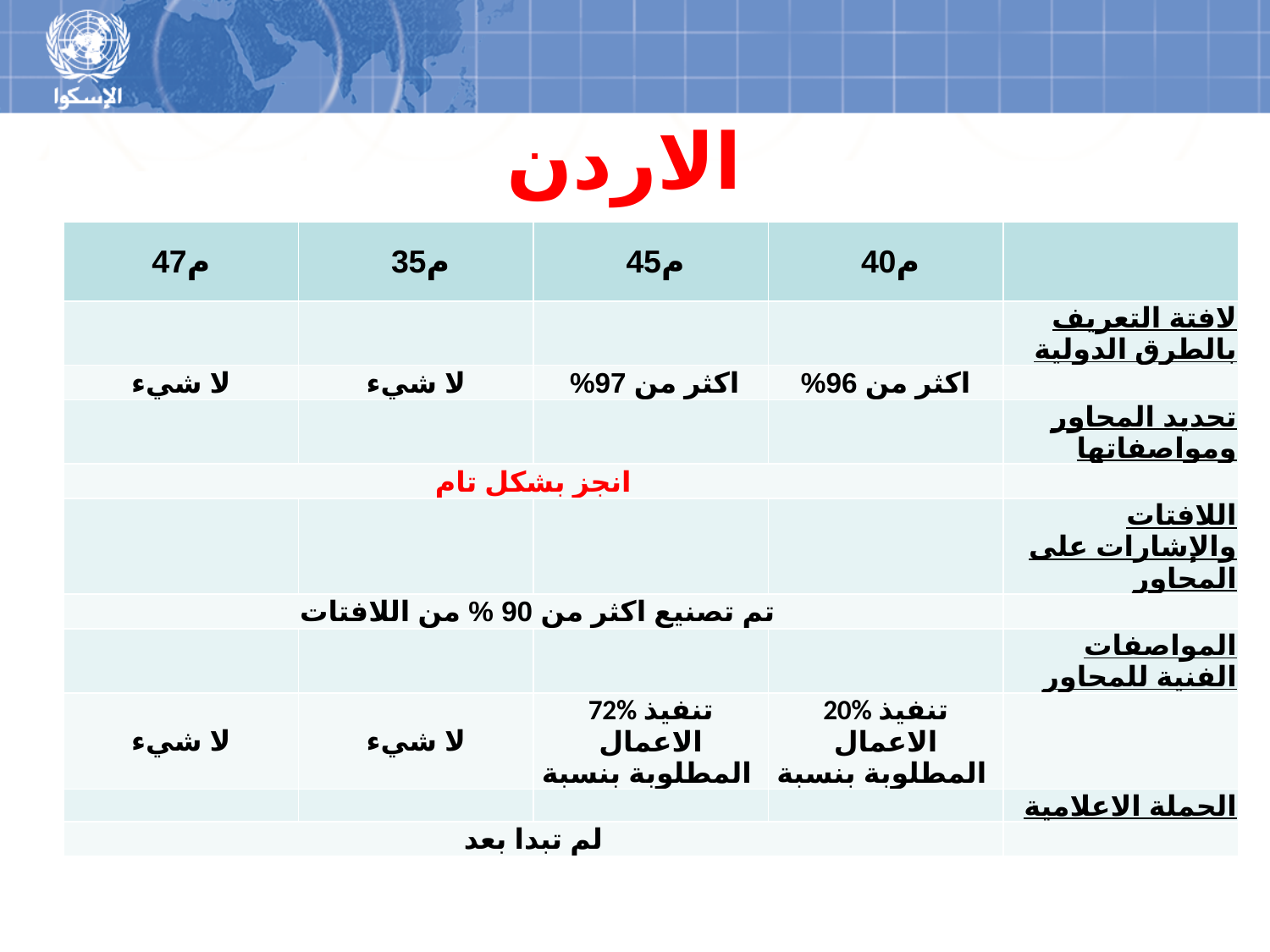

# الاردن
| م47 | م35 | م45 | م40 |  |
| --- | --- | --- | --- | --- |
|  |  |  |  | لافتة التعريف بالطرق الدولية |
| لا شيء | لا شيء | اكثر من 97% | اكثر من 96% |  |
|  |  |  |  | تحديد المحاور ومواصفاتها |
| انجز بشكل تام |  |  |  |  |
|  |  |  |  | اللافتات والإشارات على المحاور |
| تم تصنيع اكثر من 90 % من اللافتات |  |  |  |  |
|  |  |  |  | المواصفات الفنية للمحاور |
| لا شيء | لا شيء | 72% تنفيذ الاعمال المطلوبة بنسبة | 20% تنفيذ الاعمال المطلوبة بنسبة |  |
|  |  |  |  | الحملة الاعلامية |
| لم تبدا بعد |  |  |  |  |